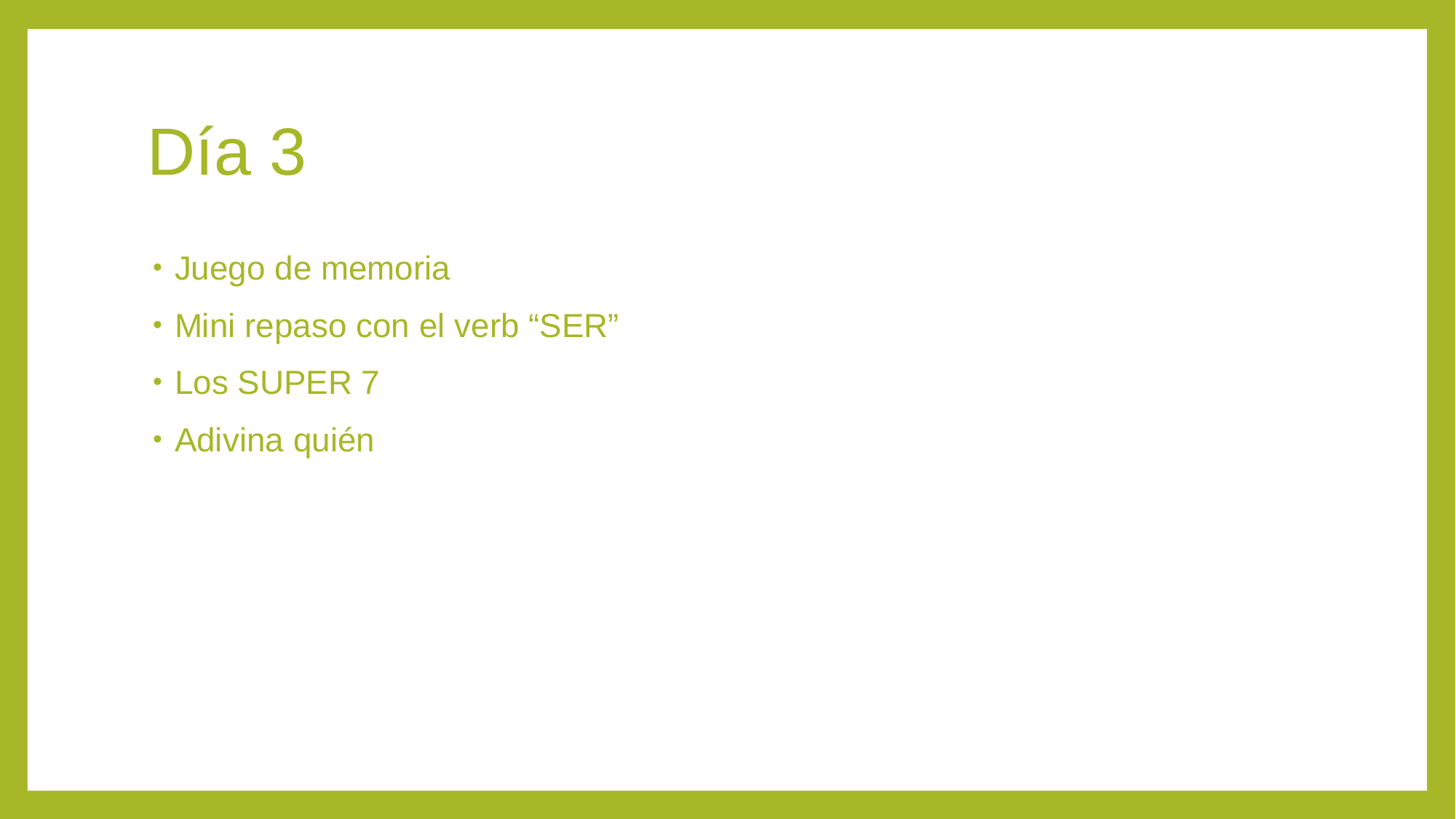

# Día 3
Juego de memoria
Mini repaso con el verb “SER”
Los SUPER 7
Adivina quién